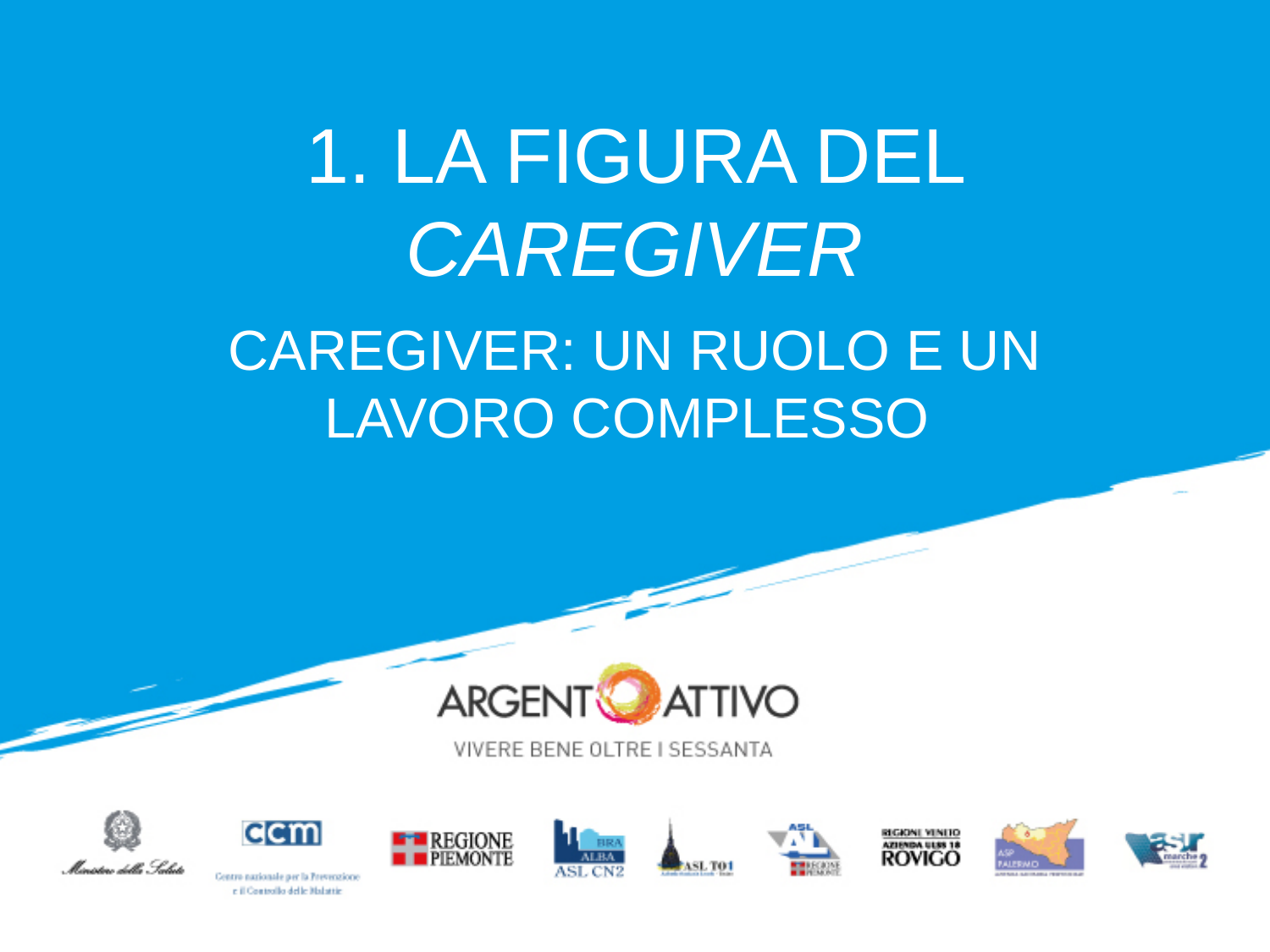

# 1. LA FIGURA DEL CAREGIVER
CAREGIVER: UN RUOLO E UN LAVORO COMPLESSO